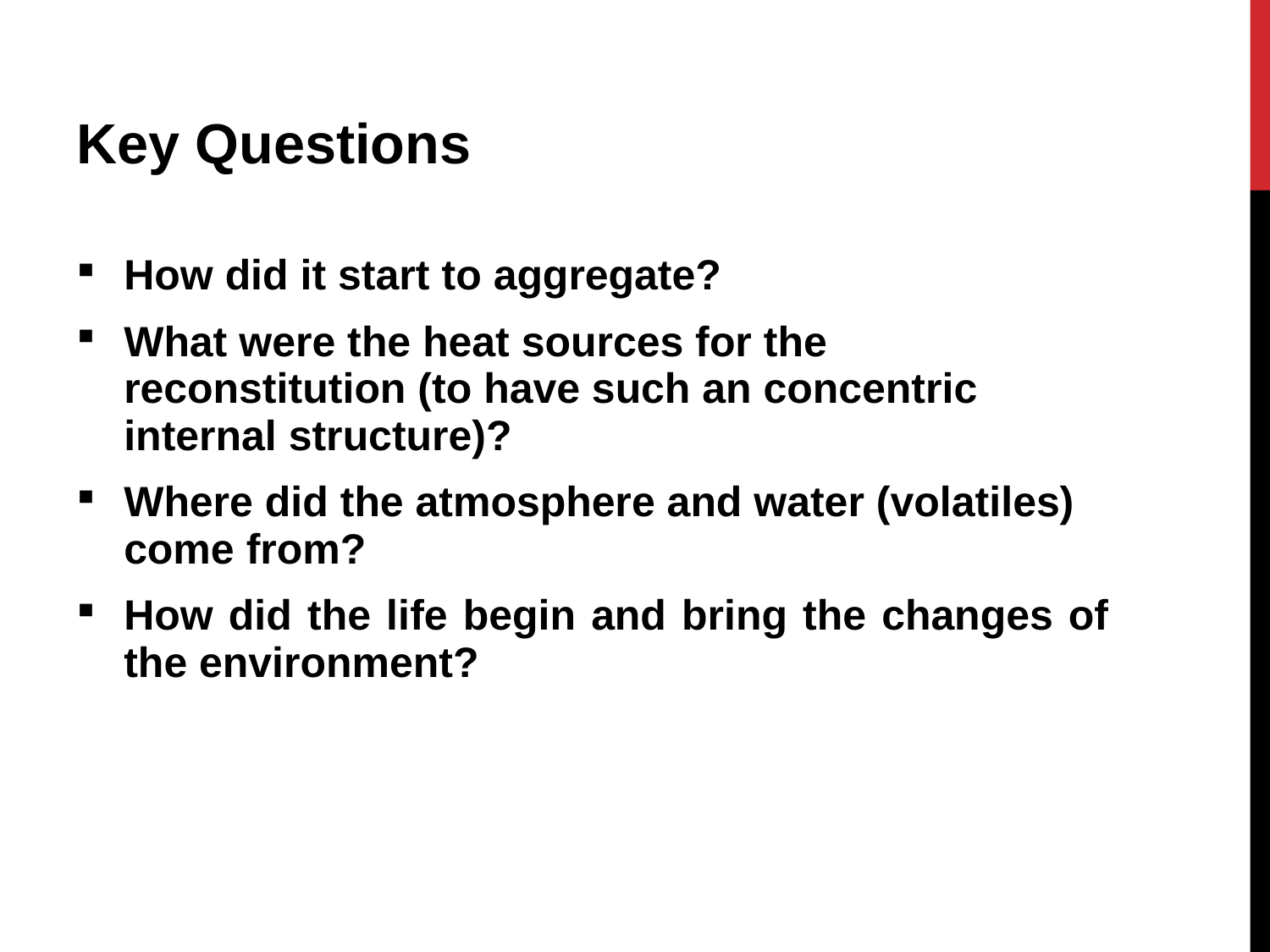

Key Questions

How did it start to aggregate?
What were the heat sources for the reconstitution (to have such an concentric internal structure)?
Where did the atmosphere and water (volatiles) come from?
How did the life begin and bring the changes of the environment?